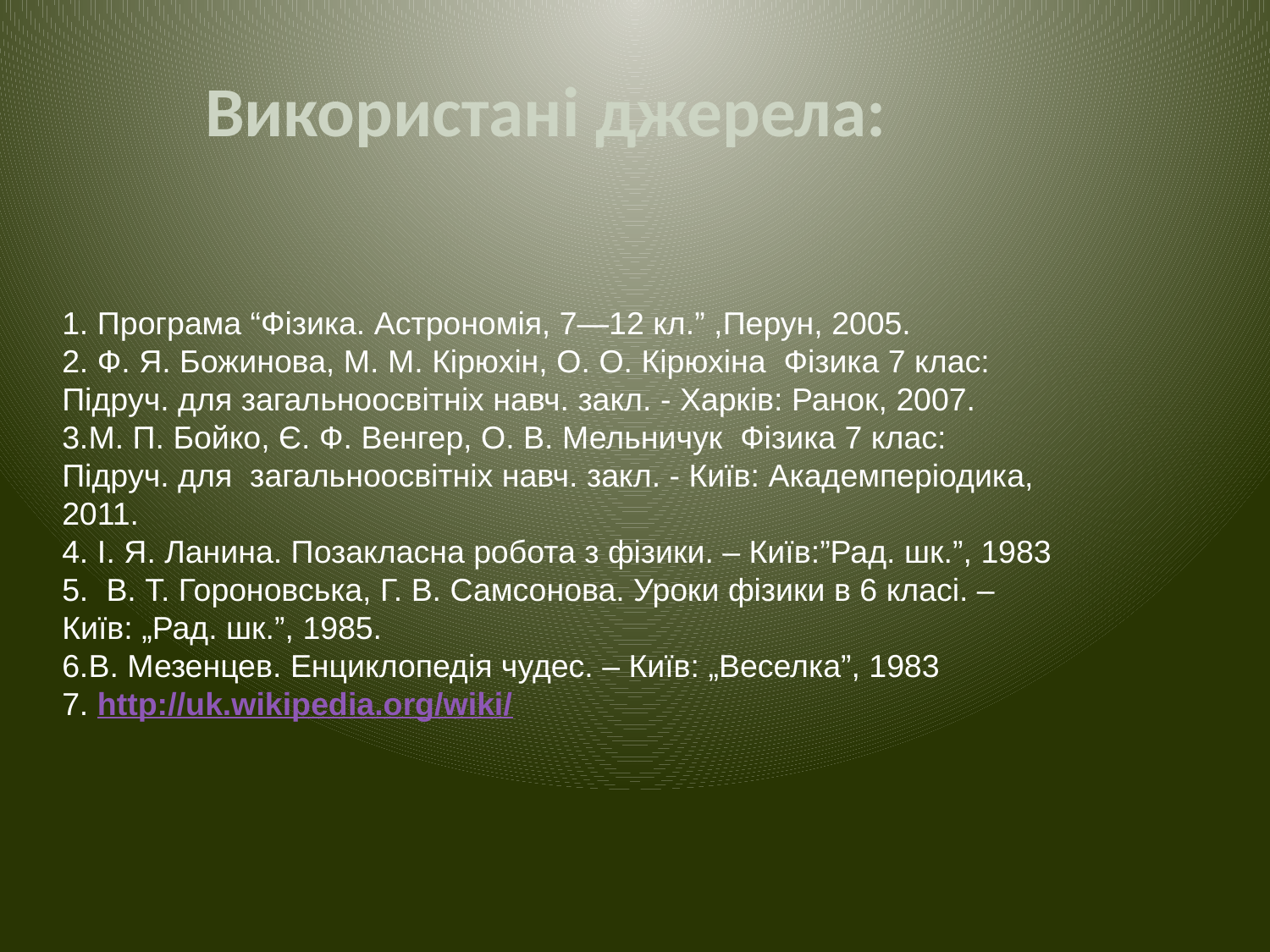

Використані джерела:
1. Програма “Фізика. Астрономія, 7—12 кл.” ,Перун, 2005.
2. Ф. Я. Божинова, М. М. Кірюхін, О. О. Кірюхіна  Фізика 7 клас: Підруч. для загальноосвітніх навч. закл. - Харків: Ранок, 2007.
3.М. П. Бойко, Є. Ф. Венгер, О. В. Мельничук  Фізика 7 клас: Підруч. для  загальноосвітніх навч. закл. - Київ: Академперіодика, 2011.
4. І. Я. Ланина. Позакласна робота з фізики. – Київ:”Рад. шк.”, 1983
5.  В. Т. Гороновська, Г. В. Самсонова. Уроки фізики в 6 класі. – Київ: „Рад. шк.”, 1985.
6.В. Мезенцев. Енциклопедія чудес. – Київ: „Веселка”, 1983
7. http://uk.wikipedia.org/wiki/